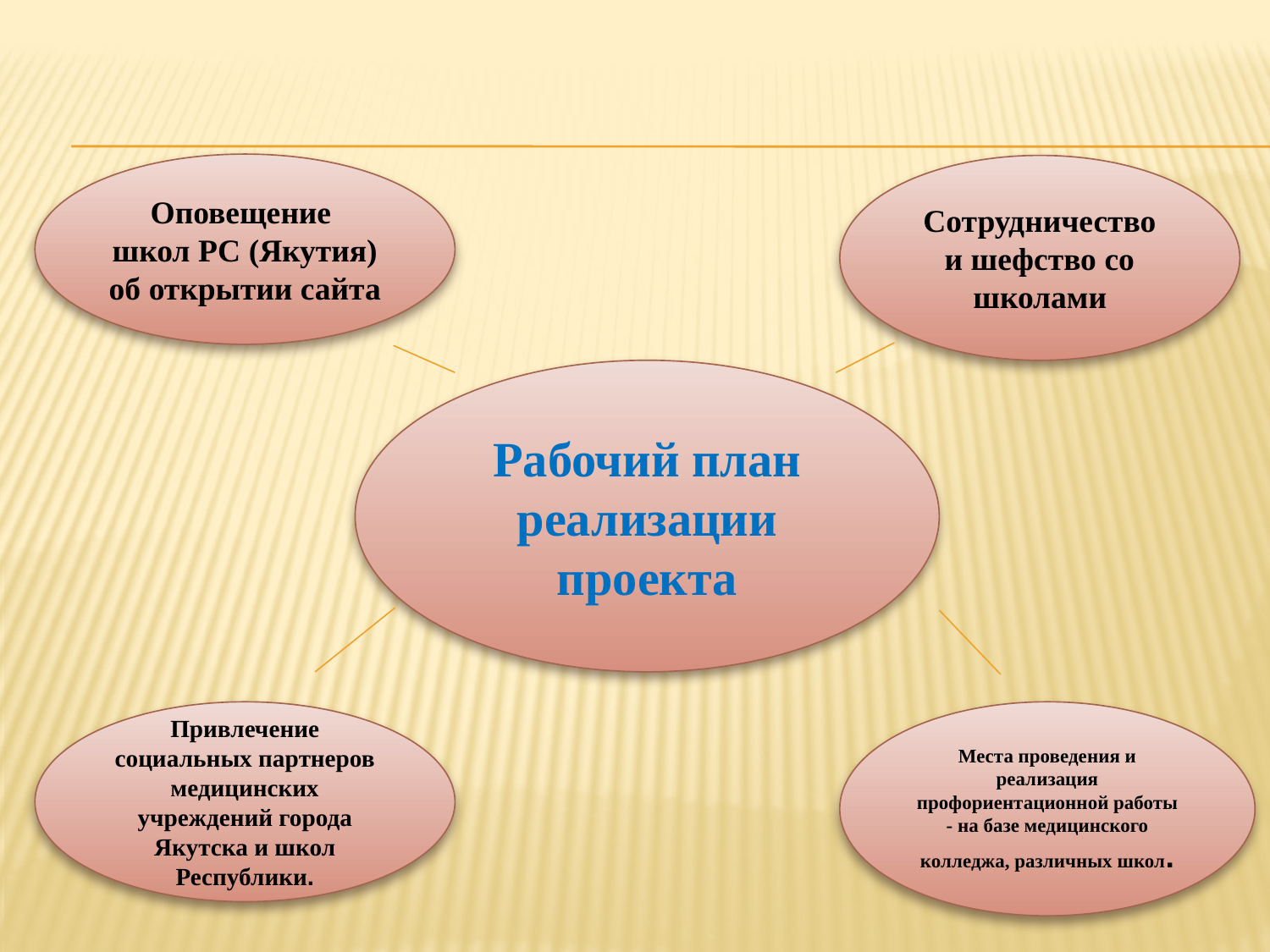

Оповещение  школ РС (Якутия) об открытии сайта
Сотрудничество и шефство со школами
Рабочий план реализации проекта
Привлечение социальных партнеров медицинских учреждений города Якутска и школ Республики.
Места проведения и реализация профориентационной работы - на базе медицинского колледжа, различных школ.